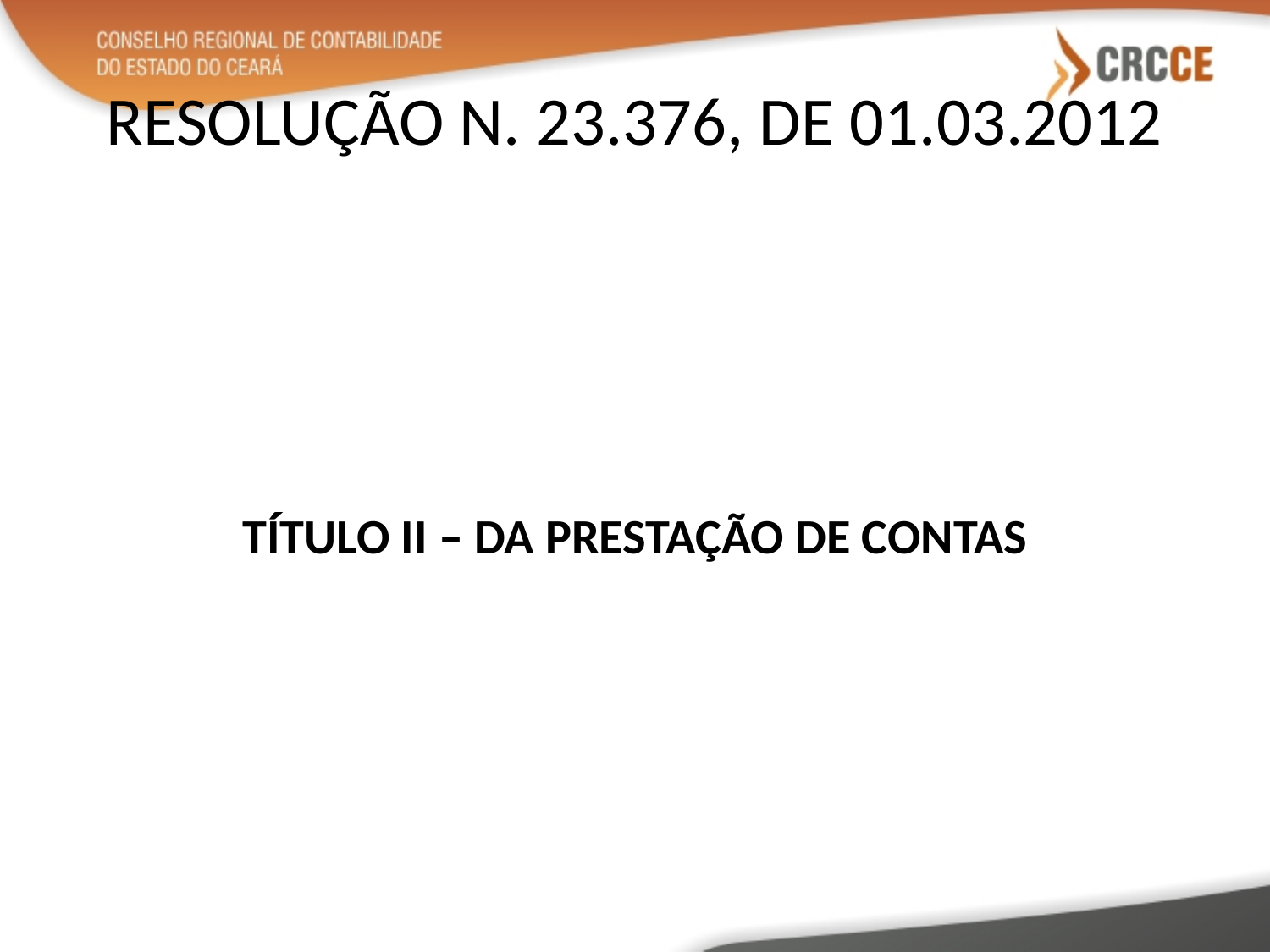

# RESOLUÇÃO N. 23.376, DE 01.03.2012

TÍTULO II – DA PRESTAÇÃO DE CONTAS